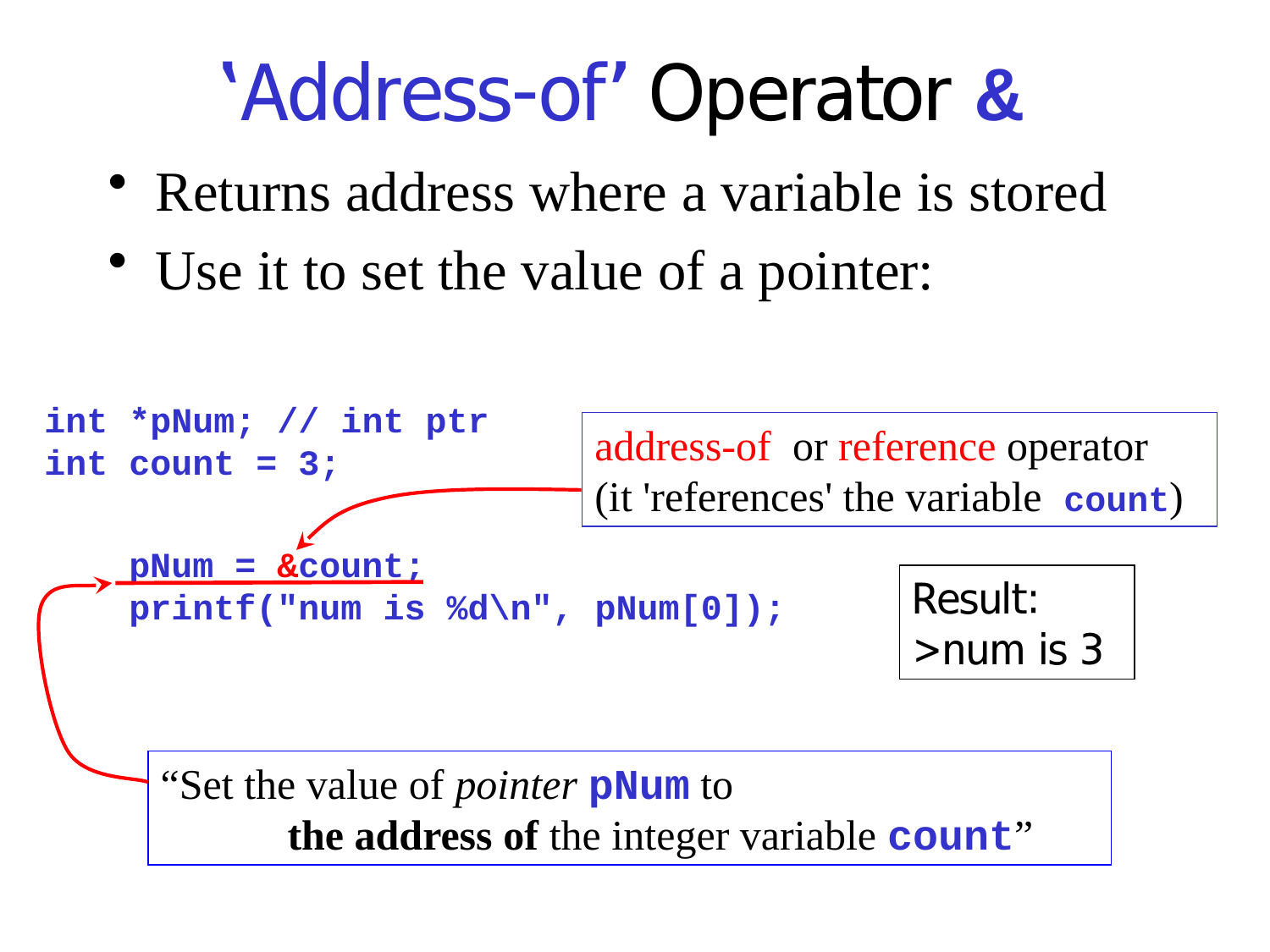

# ‘Address-of’ Operator &
Returns address where a variable is stored
Use it to set the value of a pointer:
int *pNum; // int ptr
int count = 3;
    pNum = &count;
    printf("num is %d\n", pNum[0]);
address-of  or reference operator
(it 'references' the variable count)

Result:
>num is 3

“Set the value of pointer pNum to
	the address of the integer variable count”